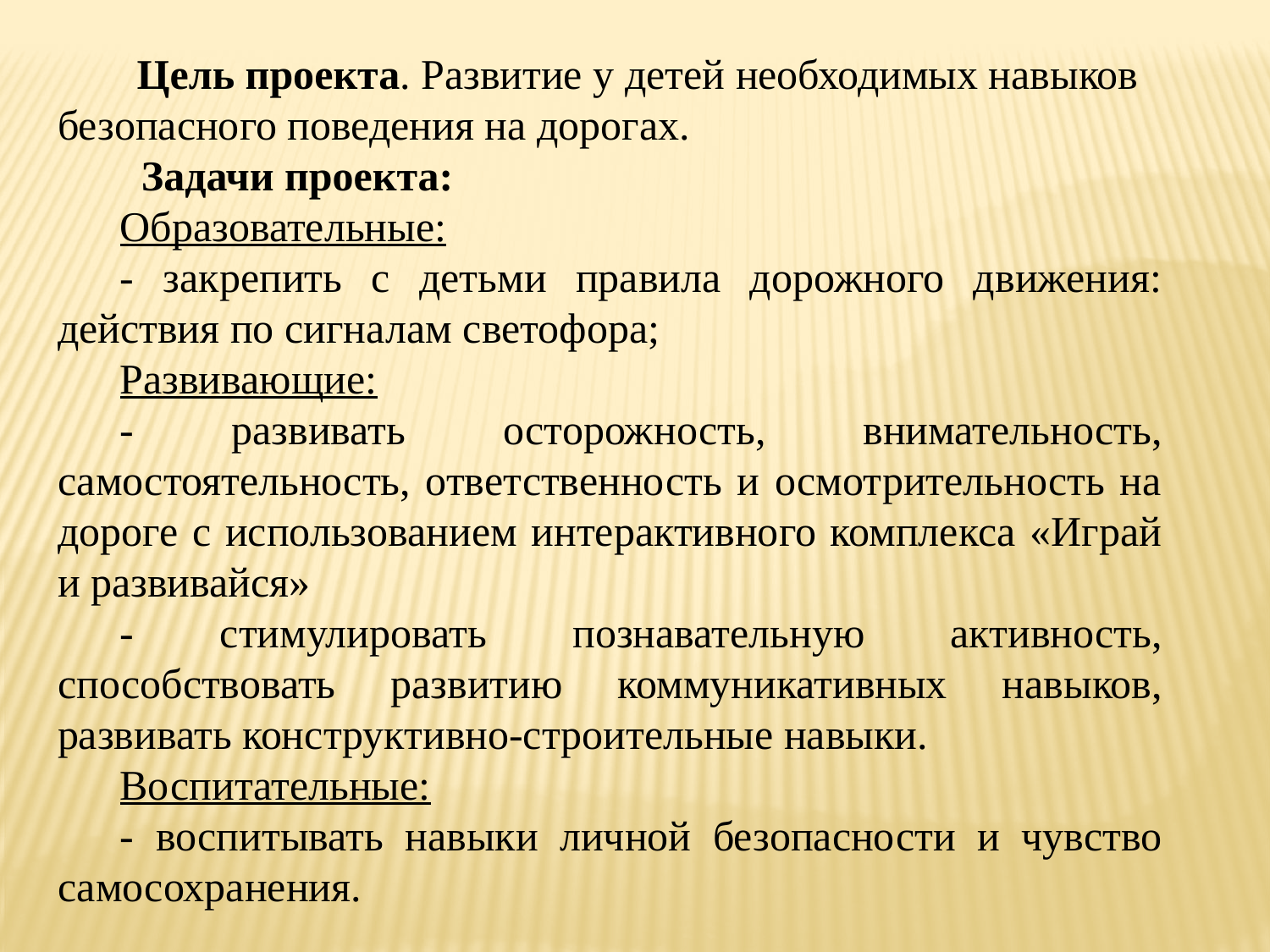

Цель проекта. Развитие у детей необходимых навыков безопасного поведения на дорогах.
  Задачи проекта:
Образовательные:
- закрепить с детьми правила дорожного движения: действия по сигналам светофора;
Развивающие:
- развивать осторожность, внимательность, самостоятельность, ответственность и осмотрительность на дороге с использованием интерактивного комплекса «Играй и развивайся»
- стимулировать познавательную активность, способствовать развитию коммуникативных навыков, развивать конструктивно-строительные навыки.
Воспитательные:
- воспитывать навыки личной безопасности и чувство самосохранения.